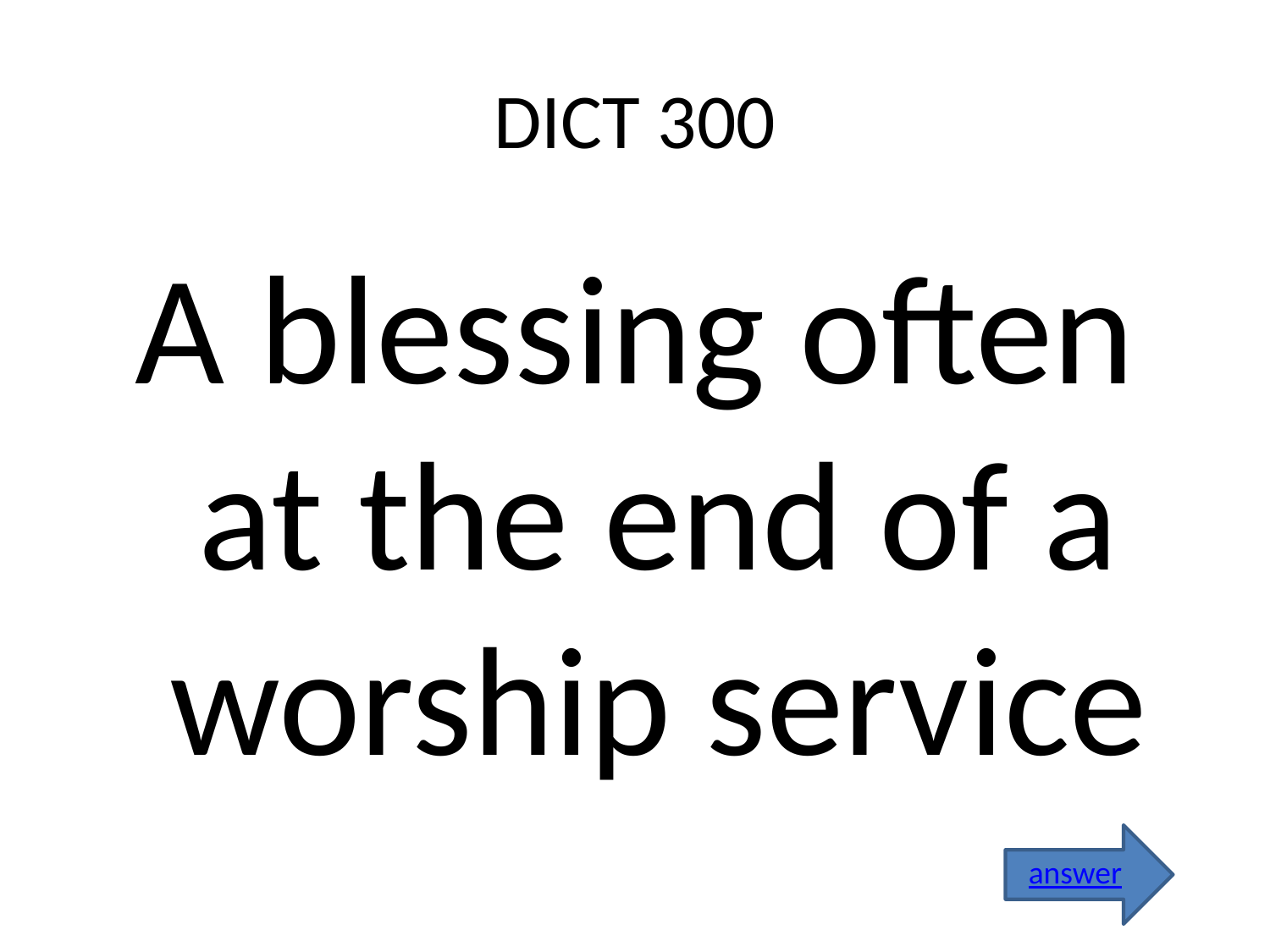

# DICT 300
A blessing often at the end of a worship service

answer